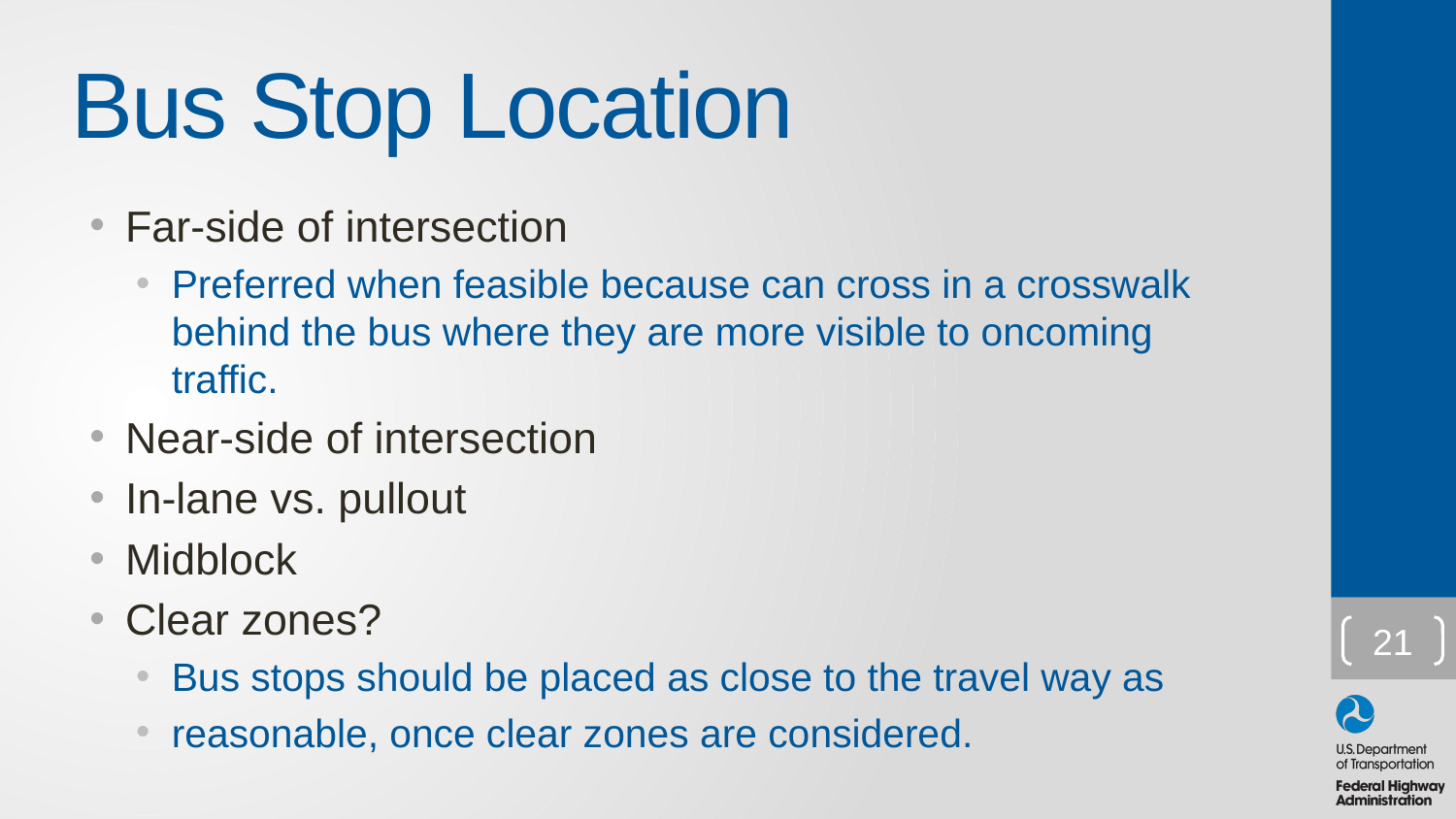

# Bus Stop Location
Far-side of intersection
Preferred when feasible because can cross in a crosswalk behind the bus where they are more visible to oncoming traffic.
Near-side of intersection
In-lane vs. pullout
Midblock
Clear zones?
Bus stops should be placed as close to the travel way as
reasonable, once clear zones are considered.
21